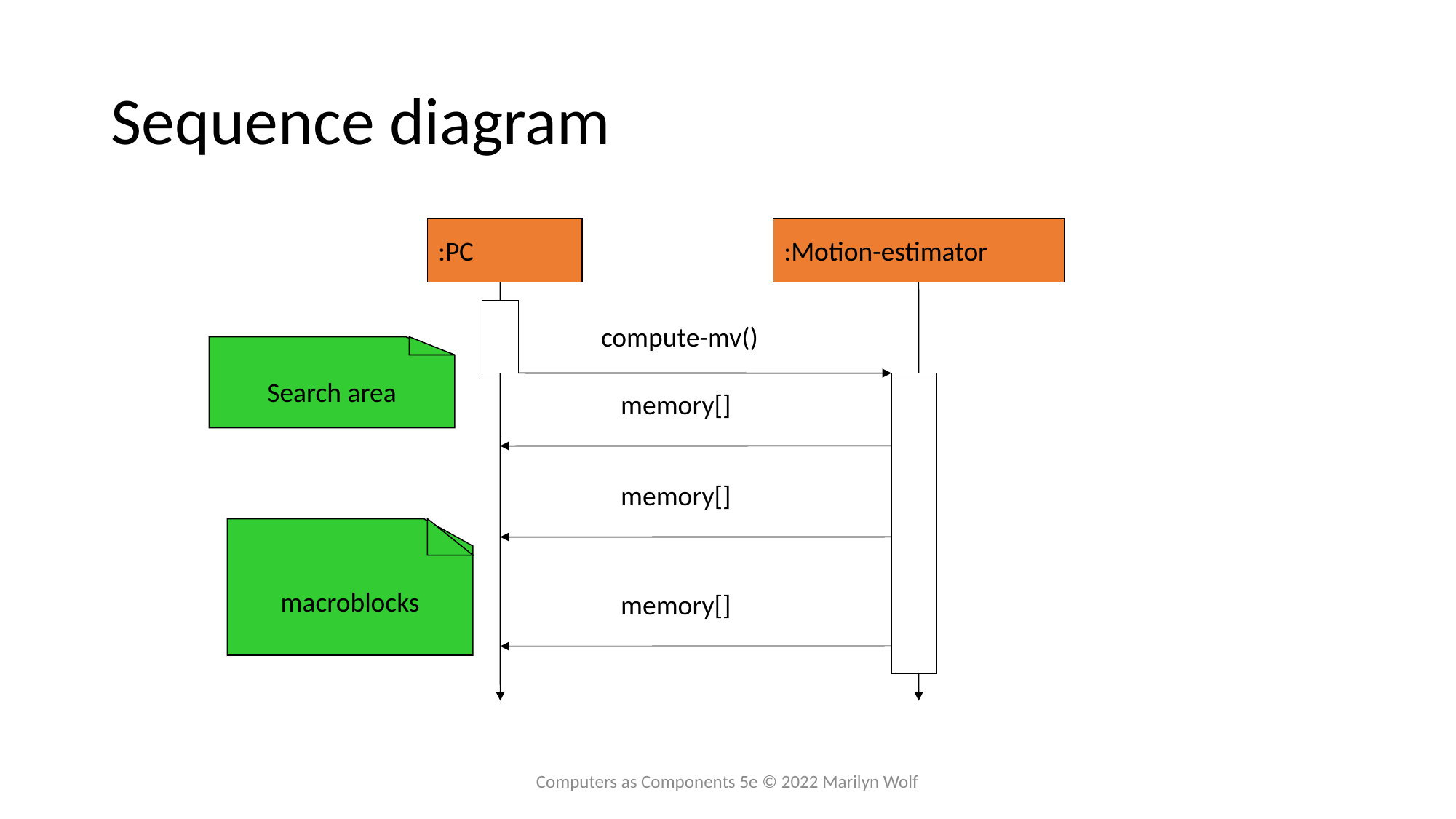

# Sequence diagram
:PC
:Motion-estimator

compute-mv()
Search area

memory[]

memory[]
macroblocks

memory[]

Computers as Components 5e © 2022 Marilyn Wolf